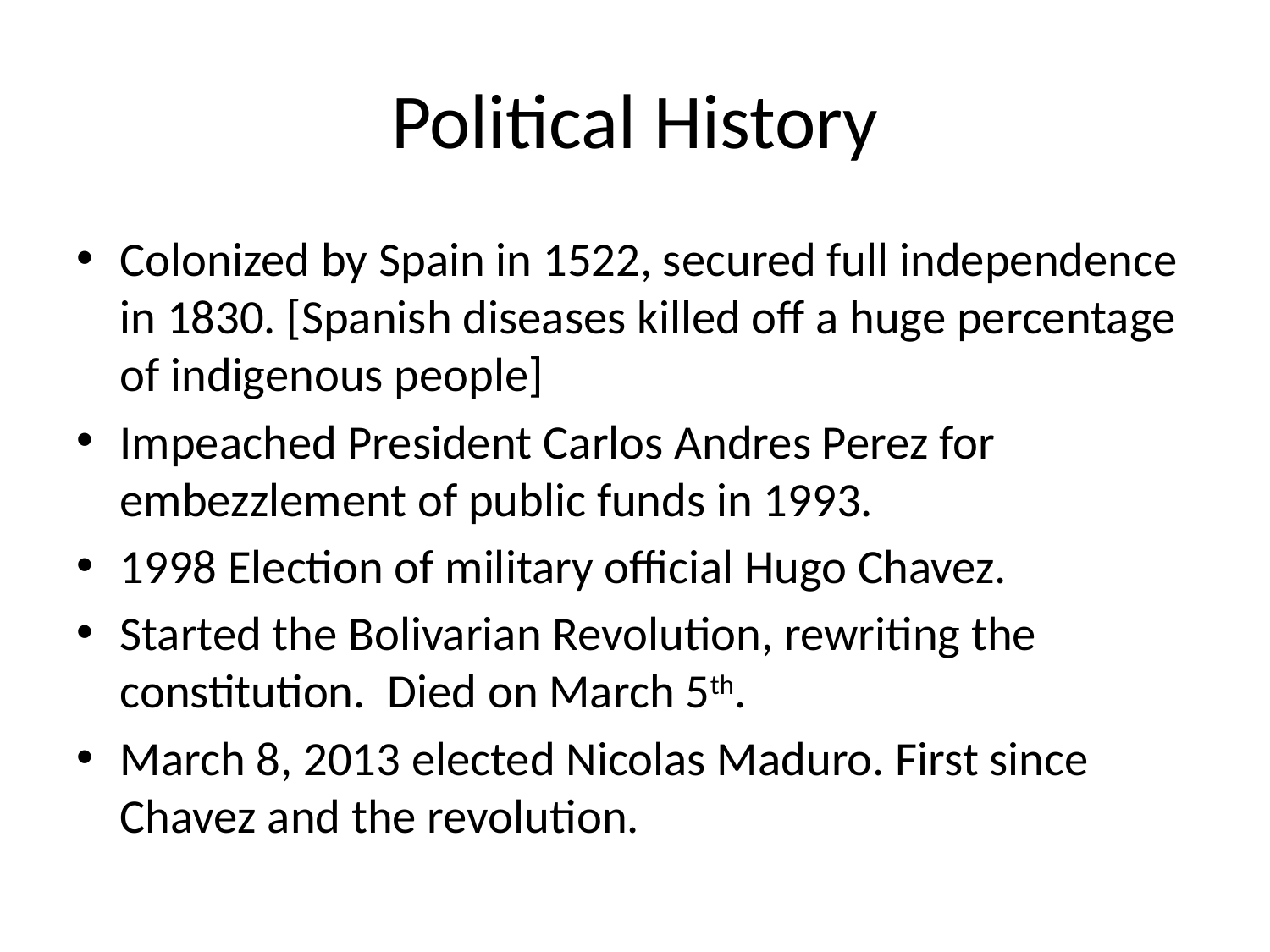

# Political History
Colonized by Spain in 1522, secured full independence in 1830. [Spanish diseases killed off a huge percentage of indigenous people]
Impeached President Carlos Andres Perez for embezzlement of public funds in 1993.
1998 Election of military official Hugo Chavez.
Started the Bolivarian Revolution, rewriting the constitution.  Died on March 5th.
March 8, 2013 elected Nicolas Maduro. First since Chavez and the revolution.